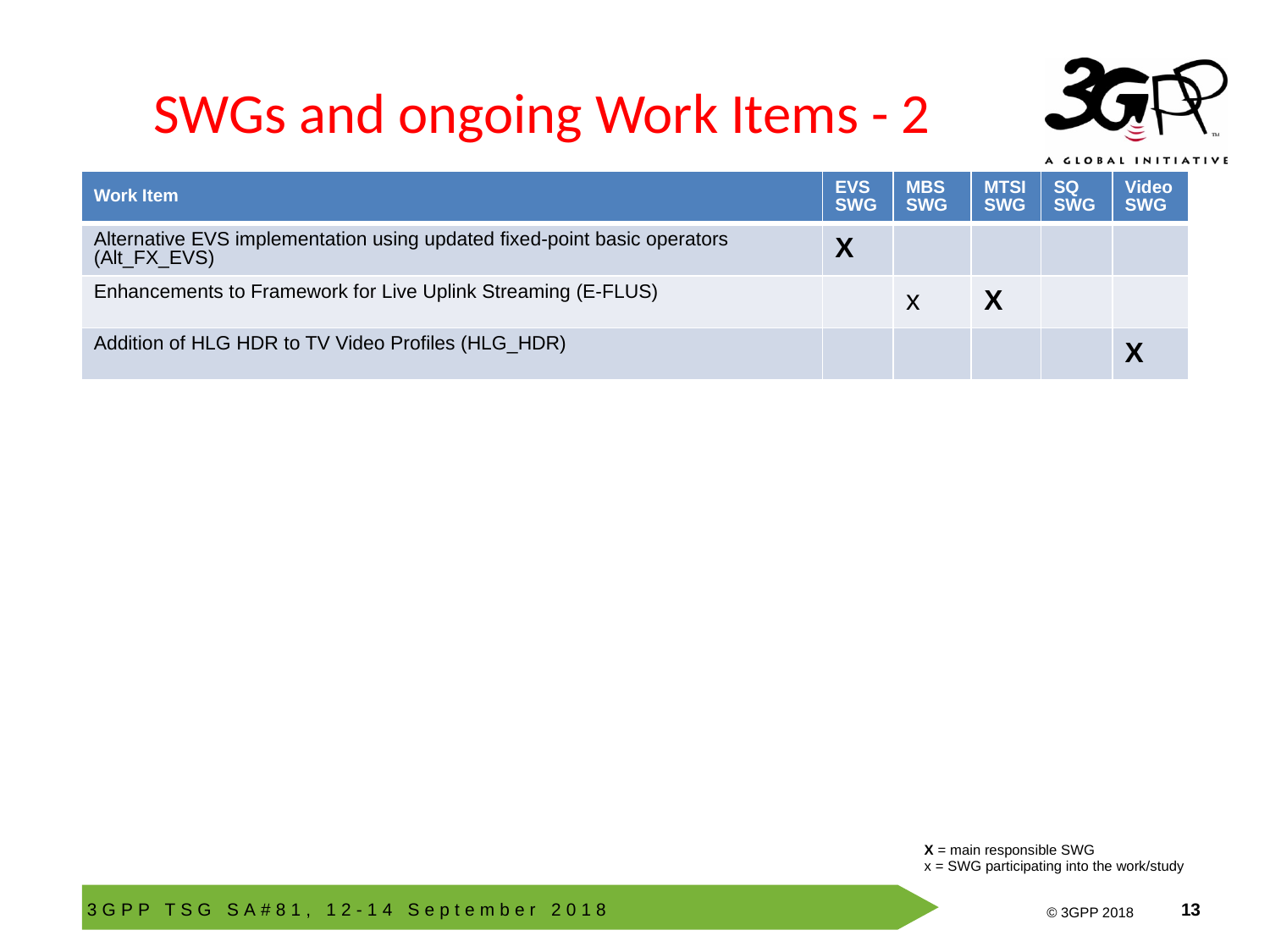

# SWGs and ongoing Work Items - 2
| Work Item | EVS SWG | MBS SWG | MTSI SWG | SQ SWG | Video SWG |
| --- | --- | --- | --- | --- | --- |
| Alternative EVS implementation using updated fixed-point basic operators (Alt\_FX\_EVS) | X |  |  |  |  |
| Enhancements to Framework for Live Uplink Streaming (E-FLUS) |  | x | X |  |  |
| Addition of HLG HDR to TV Video Profiles (HLG\_HDR) |  |  |  |  | X |
X = main responsible SWG
x = SWG participating into the work/study